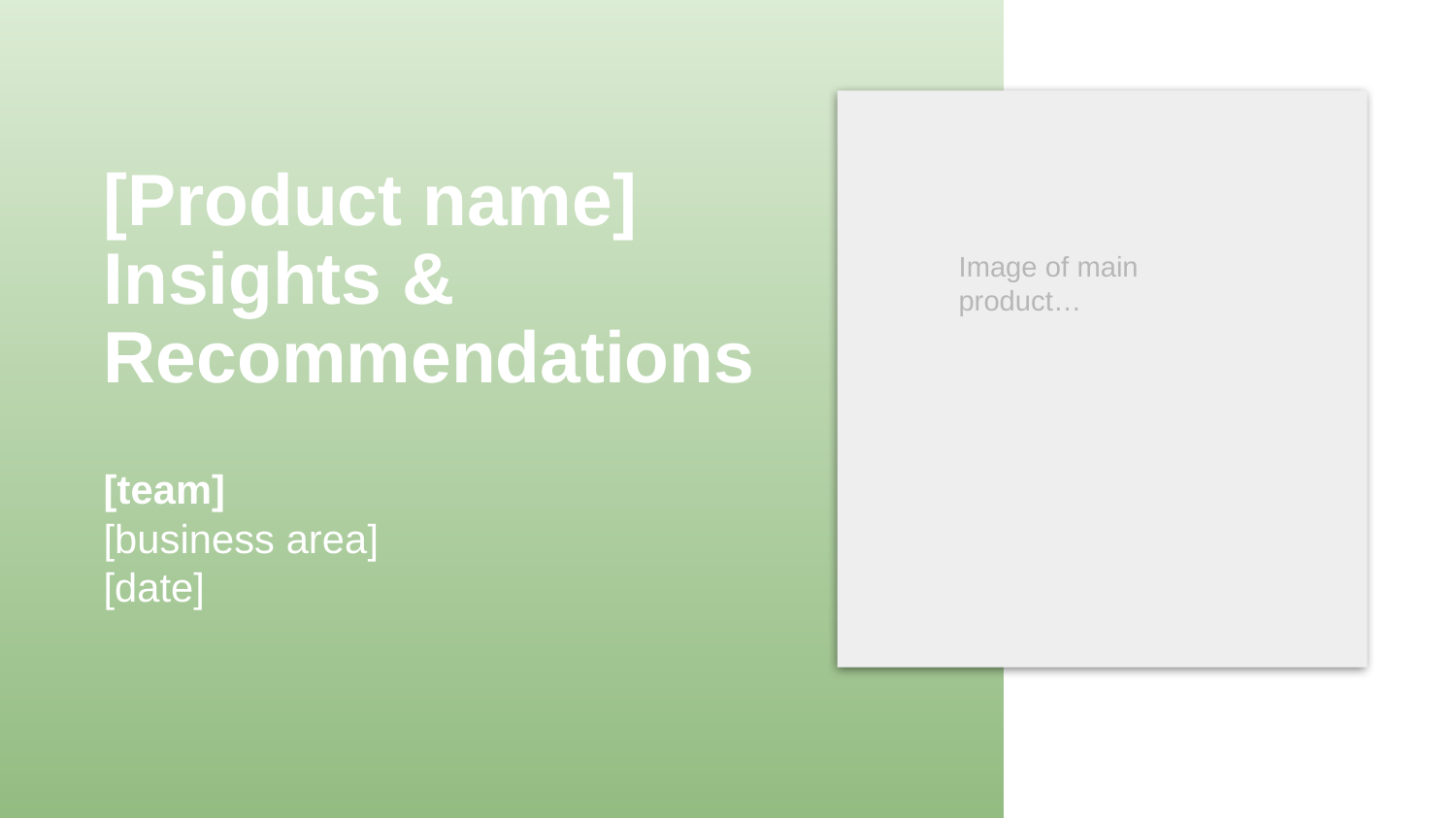

[Product name] Insights & Recommendations

[team]
[business area]
[date]

Image of main product…